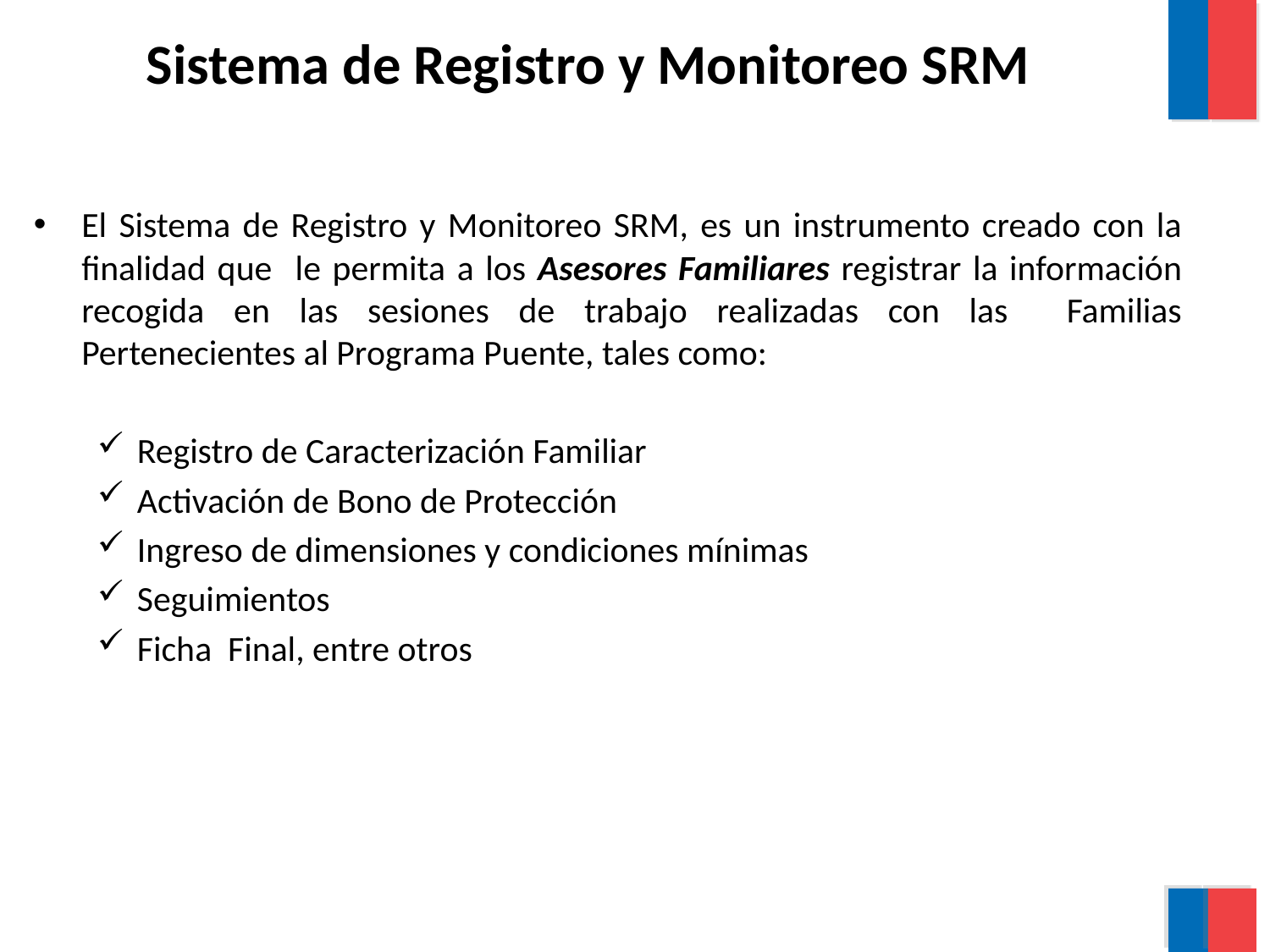

# Sistema de Registro y Monitoreo SRM
El Sistema de Registro y Monitoreo SRM, es un instrumento creado con la finalidad que  le permita a los Asesores Familiares registrar la información recogida en las sesiones de trabajo realizadas con las  Familias Pertenecientes al Programa Puente, tales como:

Registro de Caracterización Familiar
Activación de Bono de Protección
Ingreso de dimensiones y condiciones mínimas
Seguimientos
Ficha  Final, entre otros